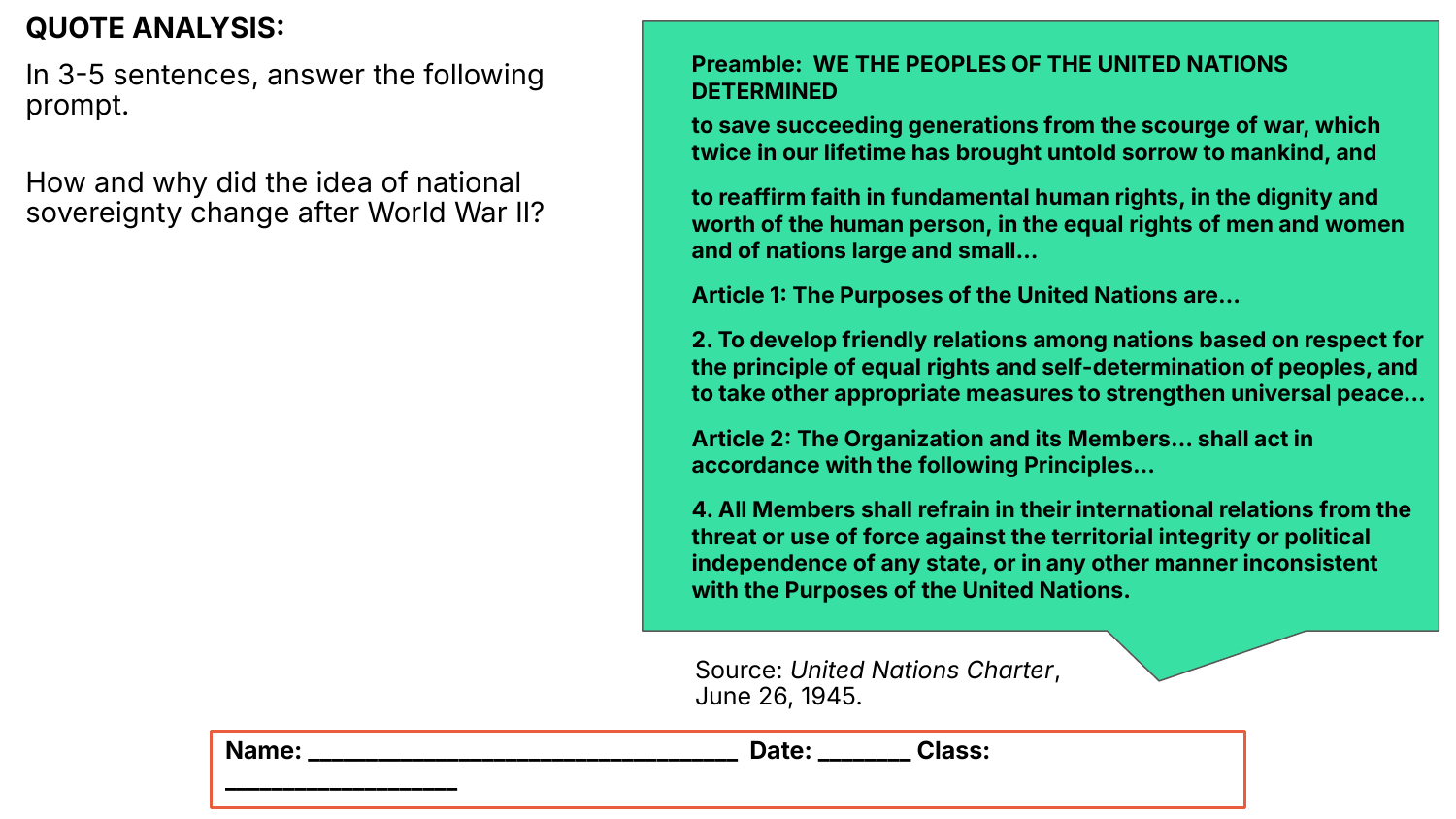

QUOTE ANALYSIS:
In 3-5 sentences, answer the following prompt.

How and why did the idea of national sovereignty change after World War II?

Preamble:  WE THE PEOPLES OF THE UNITED NATIONS DETERMINED
to save succeeding generations from the scourge of war, which twice in our lifetime has brought untold sorrow to mankind, and
to reaffirm faith in fundamental human rights, in the dignity and worth of the human person, in the equal rights of men and women and of nations large and small…
Article 1: The Purposes of the United Nations are…
2. To develop friendly relations among nations based on respect for the principle of equal rights and self-determination of peoples, and to take other appropriate measures to strengthen universal peace…
Article 2: The Organization and its Members… shall act in accordance with the following Principles…
4. All Members shall refrain in their international relations from the threat or use of force against the territorial integrity or political independence of any state, or in any other manner inconsistent with the Purposes of the United Nations.

Source: United Nations Charter, June 26, 1945.
Name: _____________________________________  Date: ________ Class: ____________________